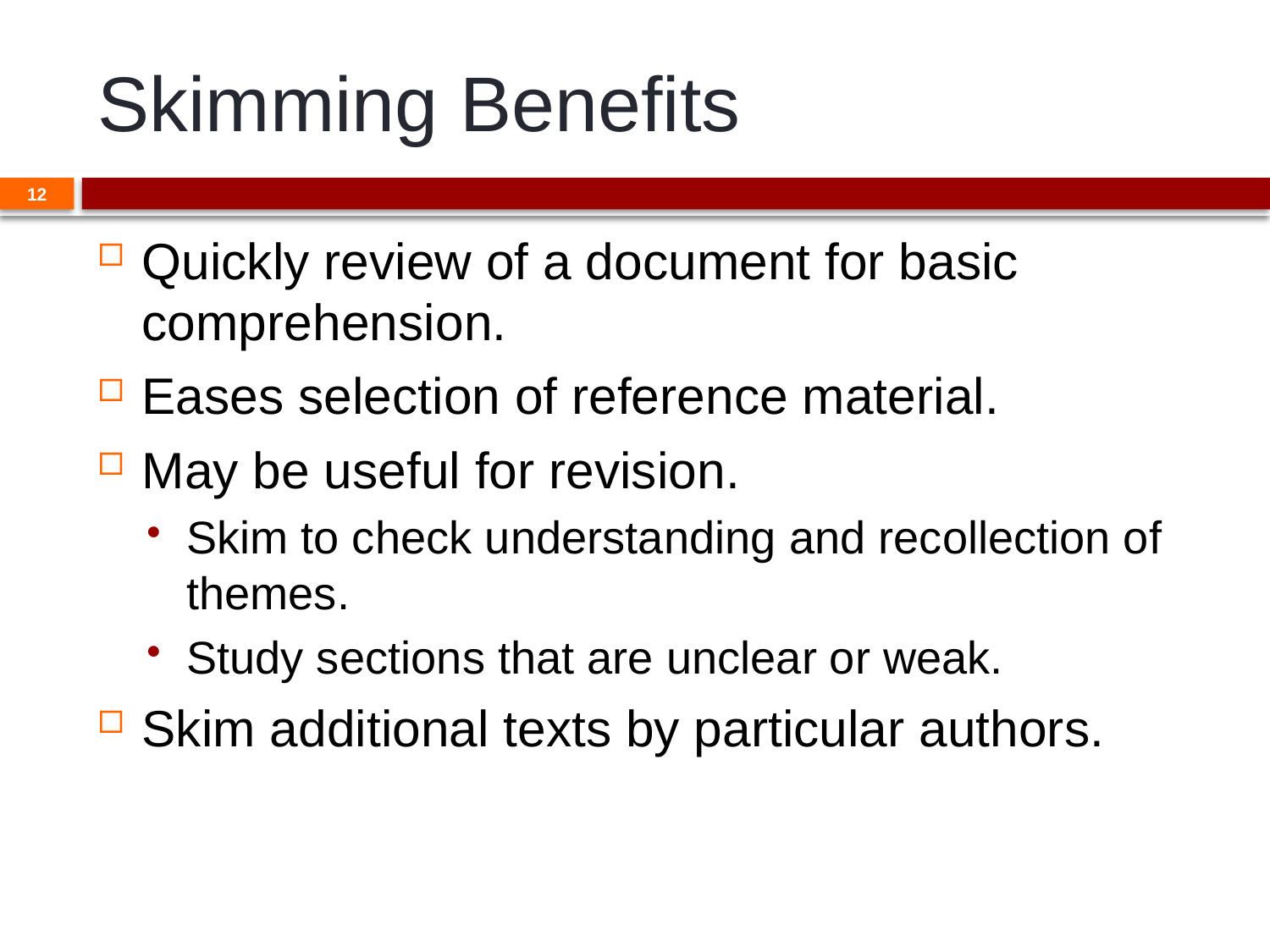

# Skimming Benefits
12
Quickly review of a document for basic comprehension.
Eases selection of reference material.
May be useful for revision.
Skim to check understanding and recollection of themes.
Study sections that are unclear or weak.
Skim additional texts by particular authors.